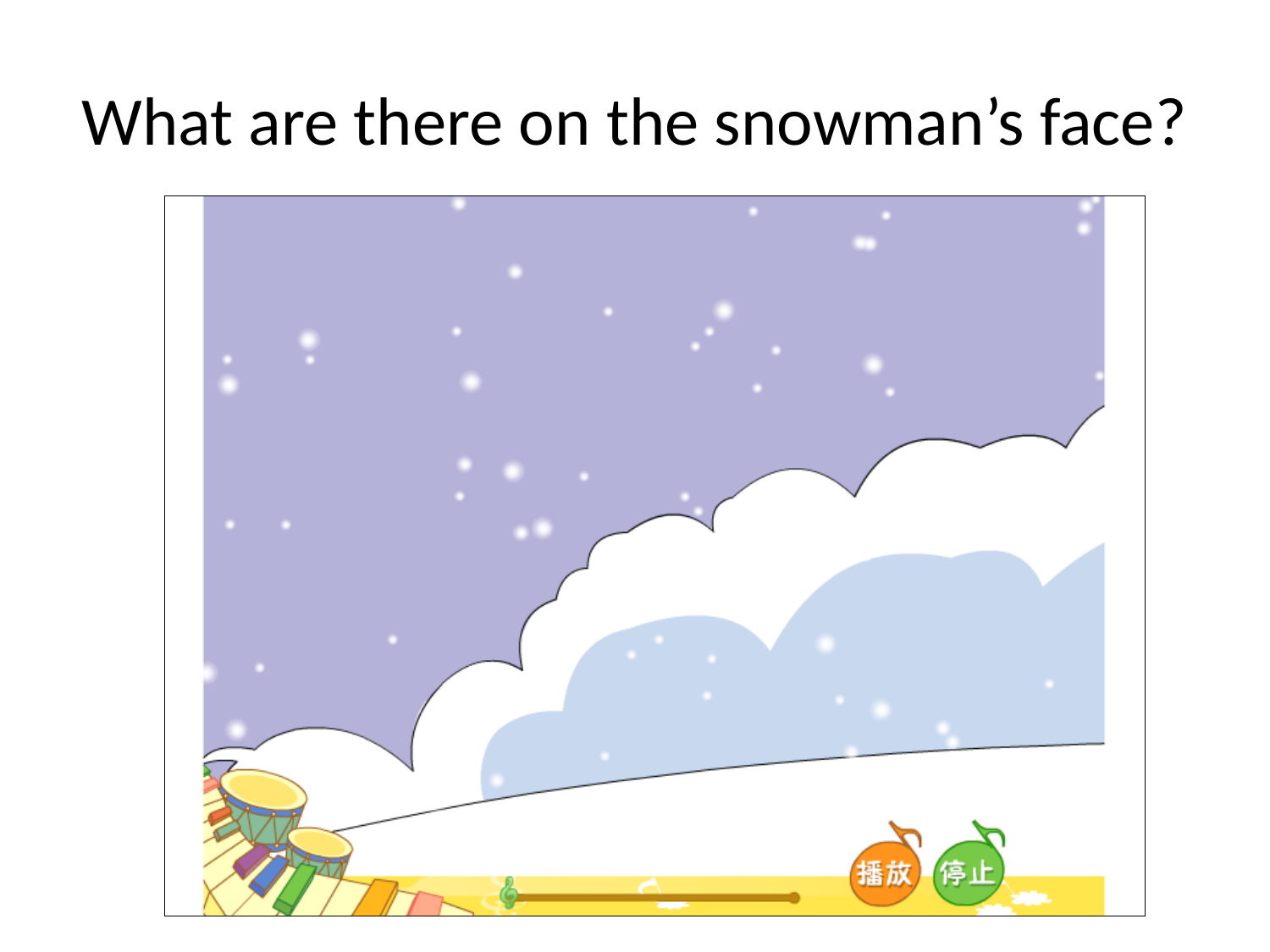

# What are there on the snowman’s face?